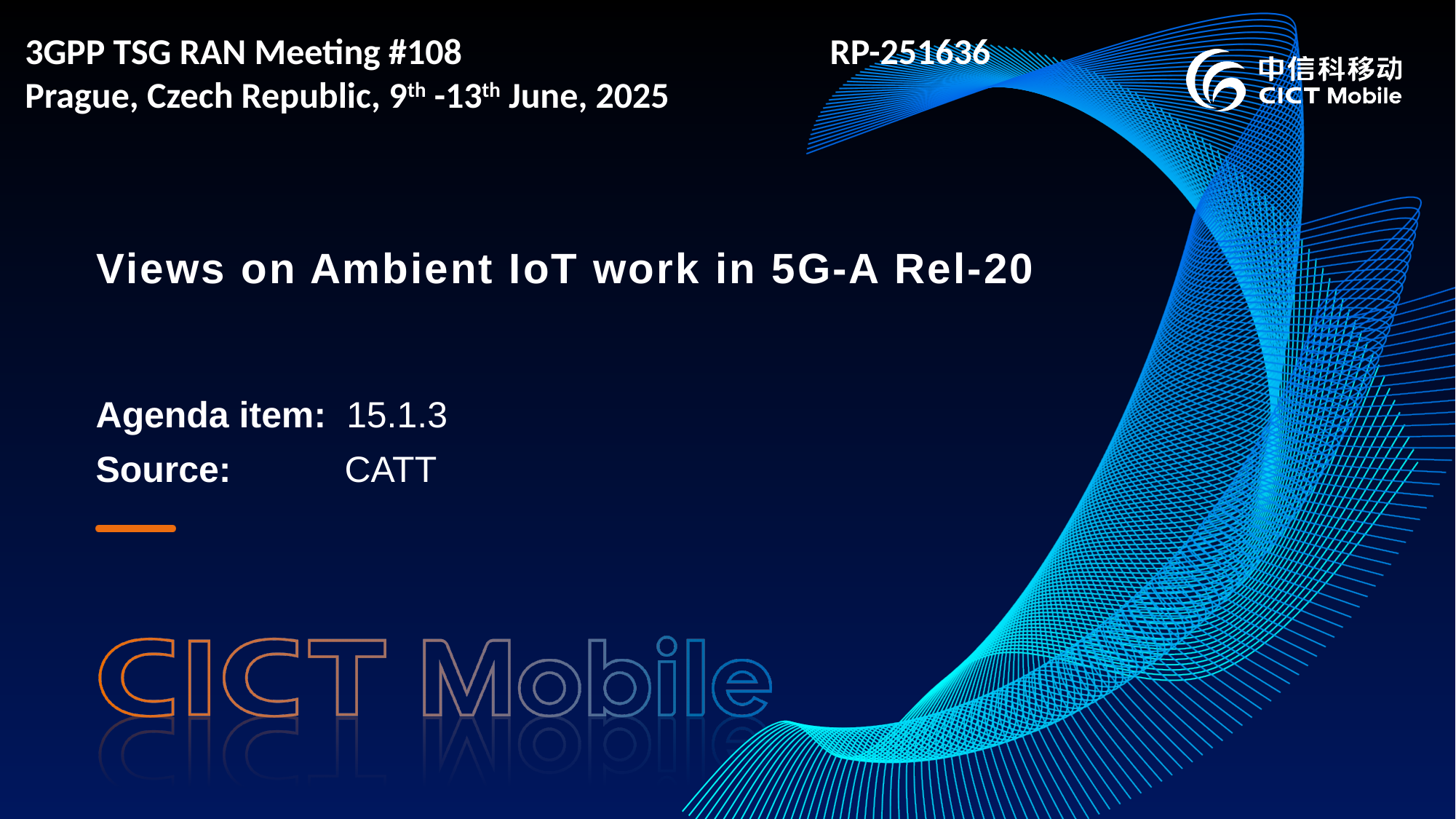

3GPP TSG RAN Meeting #108			     RP-251636
Prague, Czech Republic, 9th -13th June, 2025
# Views on Ambient IoT work in 5G-A Rel-20
Agenda item:  15.1.3
Source:	   CATT